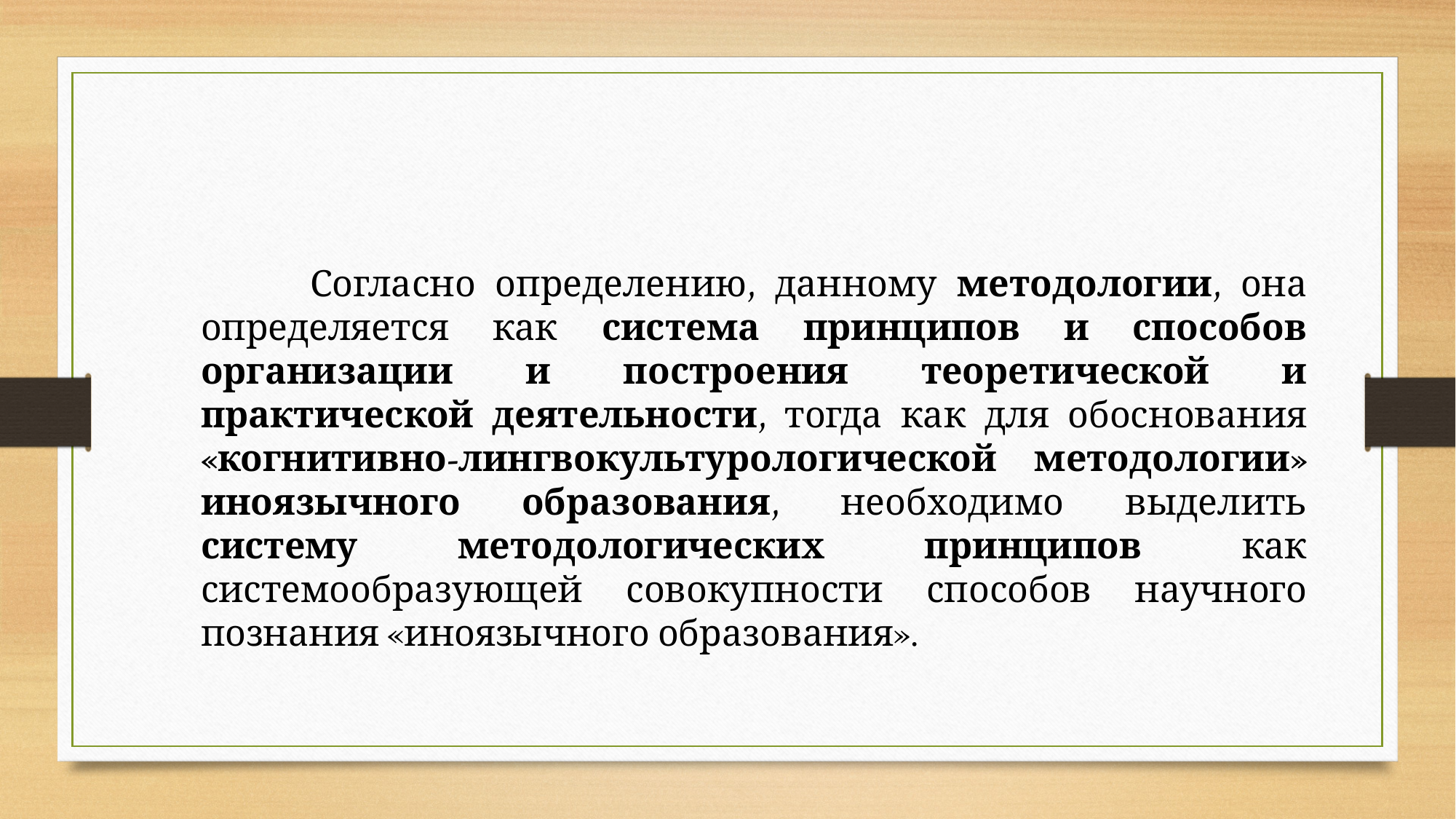

Согласно определению, данному методологии, она определяется как система принципов и способов организации и построения теоретической и практической деятельности, тогда как для обоснования «когнитивно-лингвокультурологической методологии» иноязычного образования, необходимо выделить систему методологических принципов как системообразующей совокупности способов научного познания «иноязычного образования».